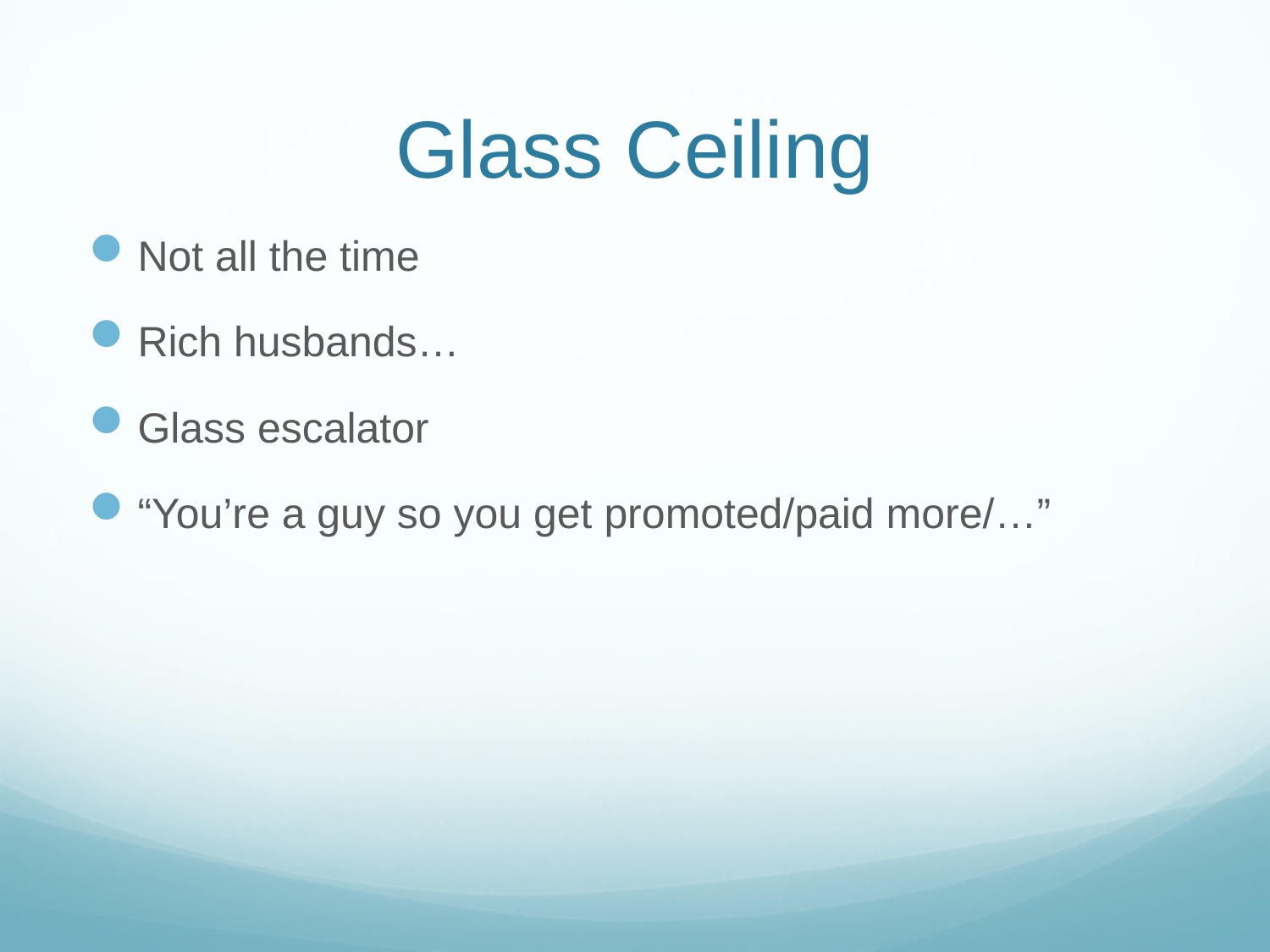

# Glass Ceiling
Not all the time
Rich husbands…
Glass escalator
“You’re a guy so you get promoted/paid more/…”